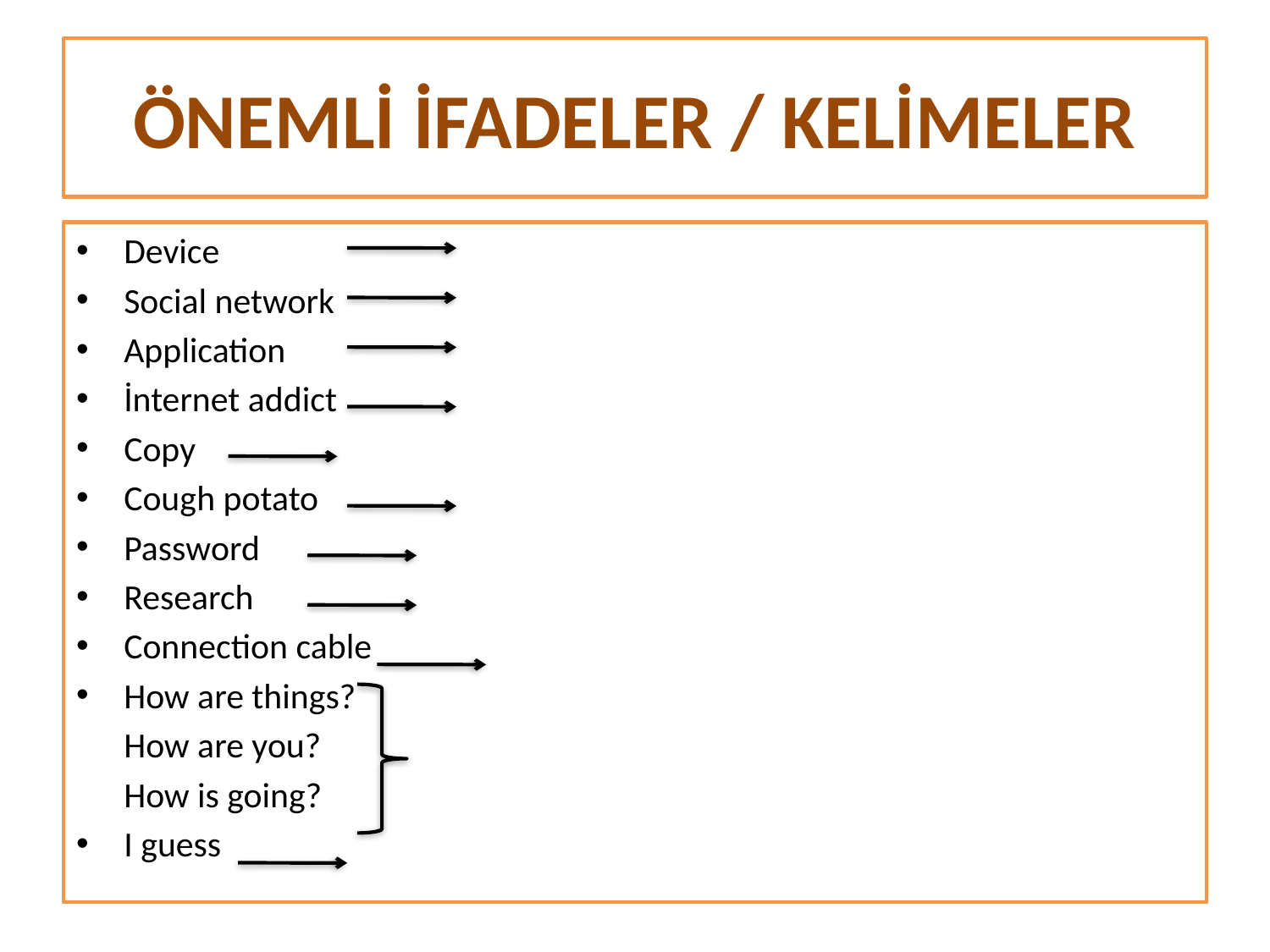

# ÖNEMLİ İFADELER / KELİMELER
Device
Social network
Application
İnternet addict
Copy
Cough potato
Password
Research
Connection cable
How are things?
	How are you?
	How is going?
I guess